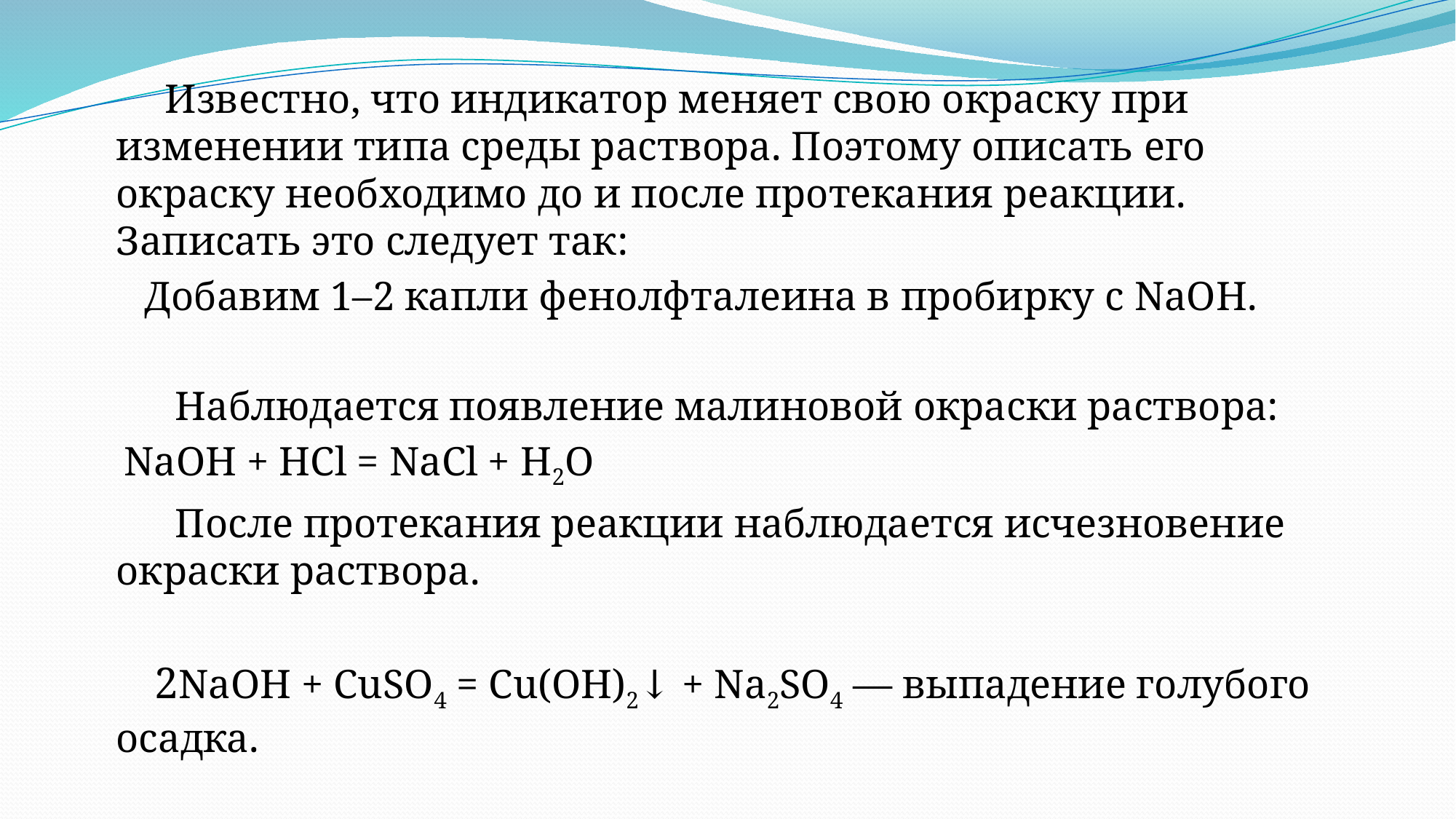

Известно, что индикатор меняет свою окраску при изменении типа среды раствора. Поэтому описать его окраску необходимо до и после протекания реакции. Записать это следует так:
      Добавим 1–2 капли фенолфталеина в пробирку с NaOH.

         Наблюдается появление малиновой окраски раствора:
    NaOH + HCl = NaCl + H2O
         После протекания реакции наблюдается исчезновение окраски раствора.

       2NaOH + CuSO4 = Cu(OH)2↓ + Na2SO4 — выпадение голубого осадка.